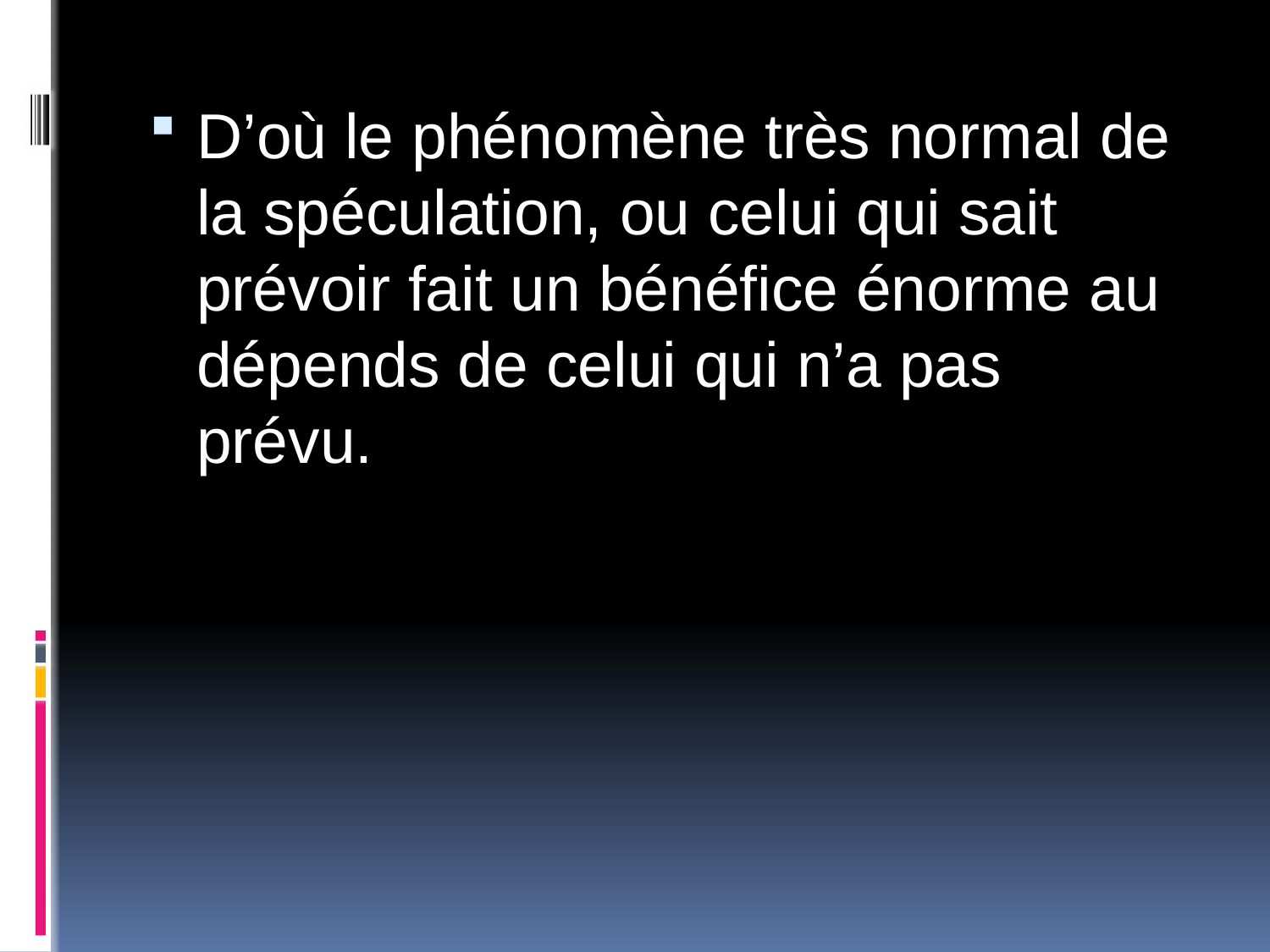

#
D’où le phénomène très normal de la spéculation, ou celui qui sait prévoir fait un bénéfice énorme au dépends de celui qui n’a pas prévu.